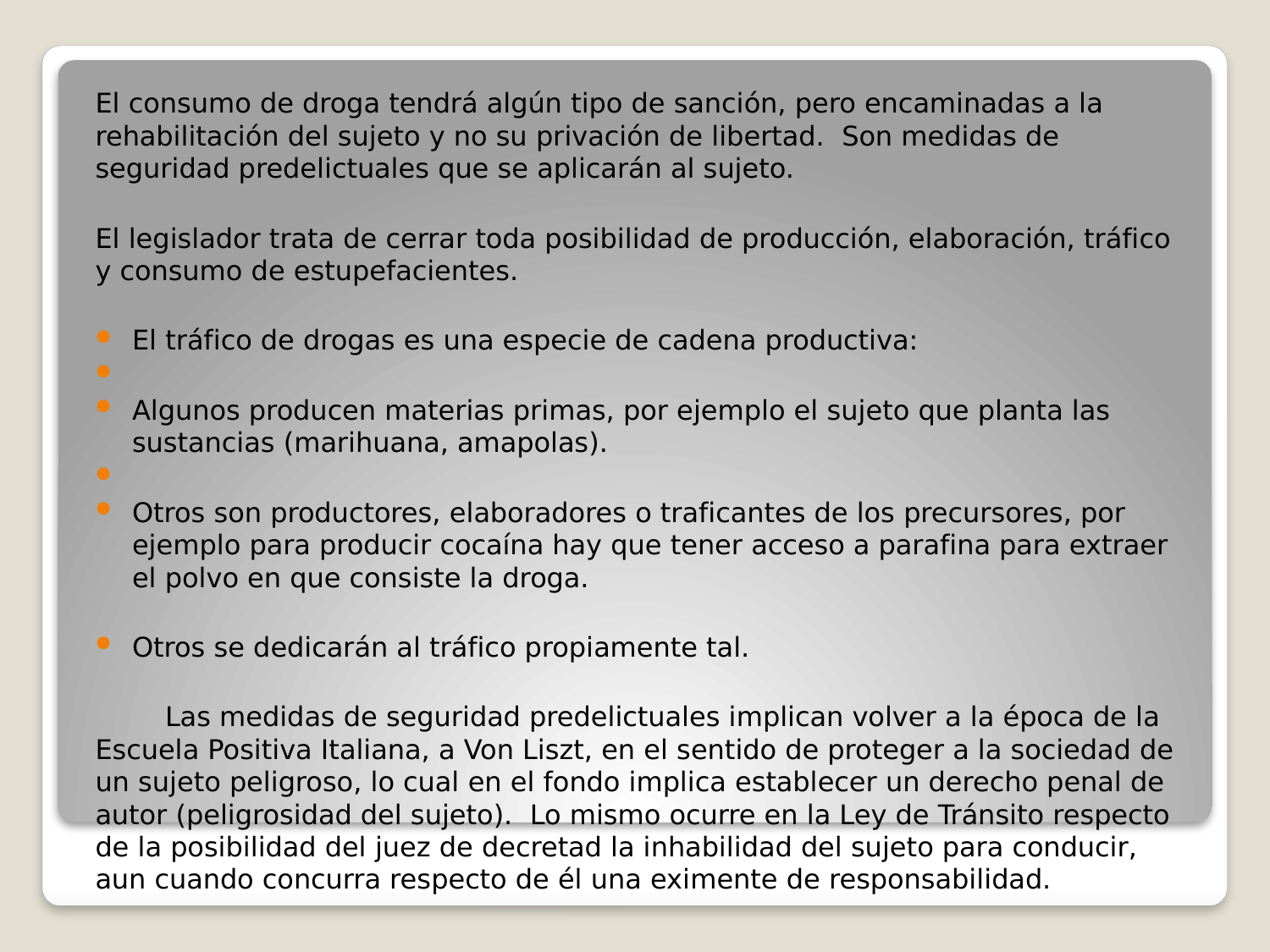

El consumo de droga tendrá algún tipo de sanción, pero encaminadas a la rehabilitación del sujeto y no su privación de libertad.  Son medidas de seguridad predelictuales que se aplicarán al sujeto.

El legislador trata de cerrar toda posibilidad de producción, elaboración, tráfico y consumo de estupefacientes.

El tráfico de drogas es una especie de cadena productiva:

Algunos producen materias primas, por ejemplo el sujeto que planta las sustancias (marihuana, amapolas).

Otros son productores, elaboradores o traficantes de los precursores, por ejemplo para producir cocaína hay que tener acceso a parafina para extraer el polvo en que consiste la droga.

Otros se dedicarán al tráfico propiamente tal.

	Las medidas de seguridad predelictuales implican volver a la época de la Escuela Positiva Italiana, a Von Liszt, en el sentido de proteger a la sociedad de un sujeto peligroso, lo cual en el fondo implica establecer un derecho penal de autor (peligrosidad del sujeto).  Lo mismo ocurre en la Ley de Tránsito respecto de la posibilidad del juez de decretad la inhabilidad del sujeto para conducir, aun cuando concurra respecto de él una eximente de responsabilidad.

#